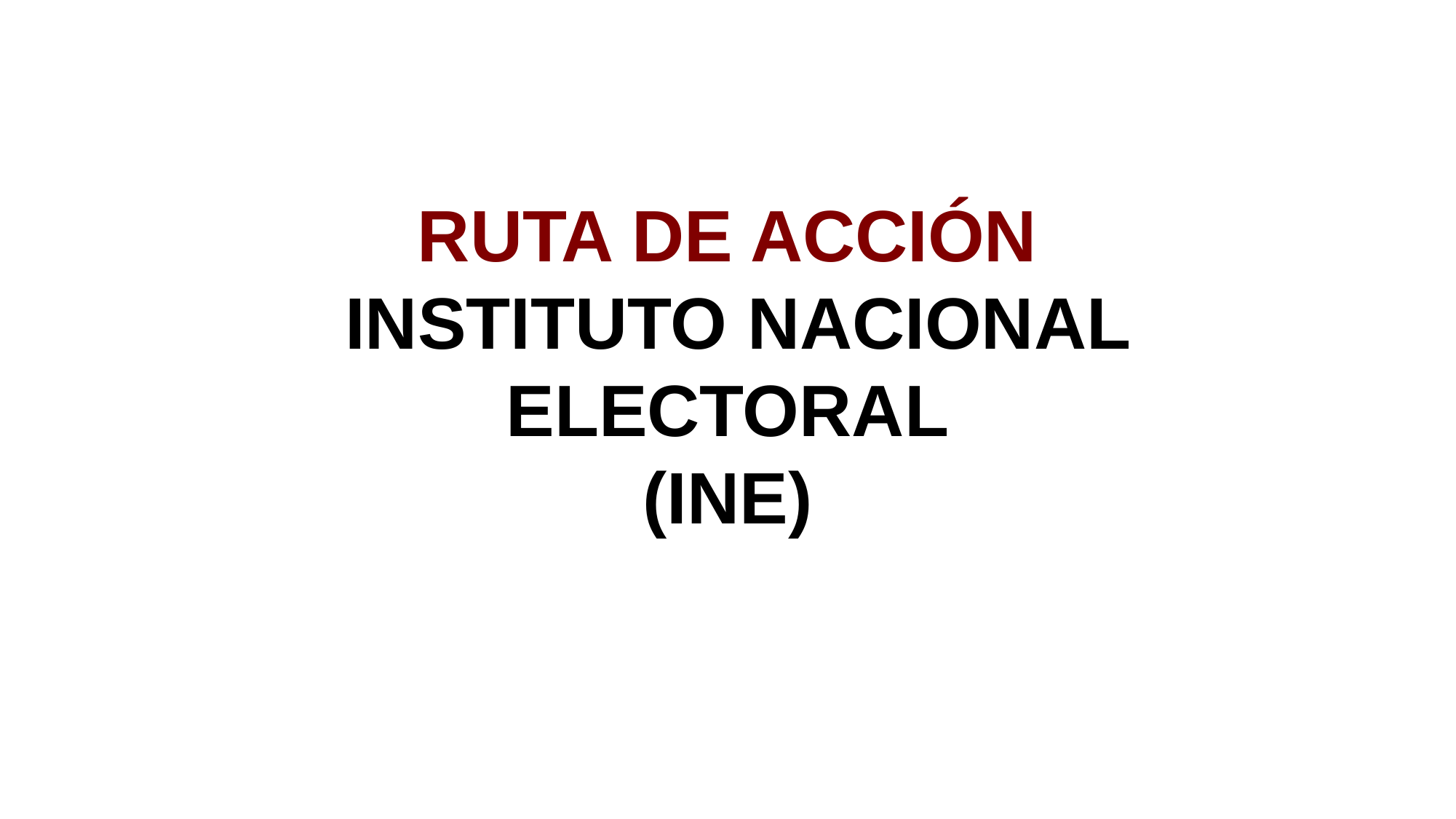

RUTA DE ACCIÓN
 INSTITUTO NACIONAL ELECTORAL
(INE)